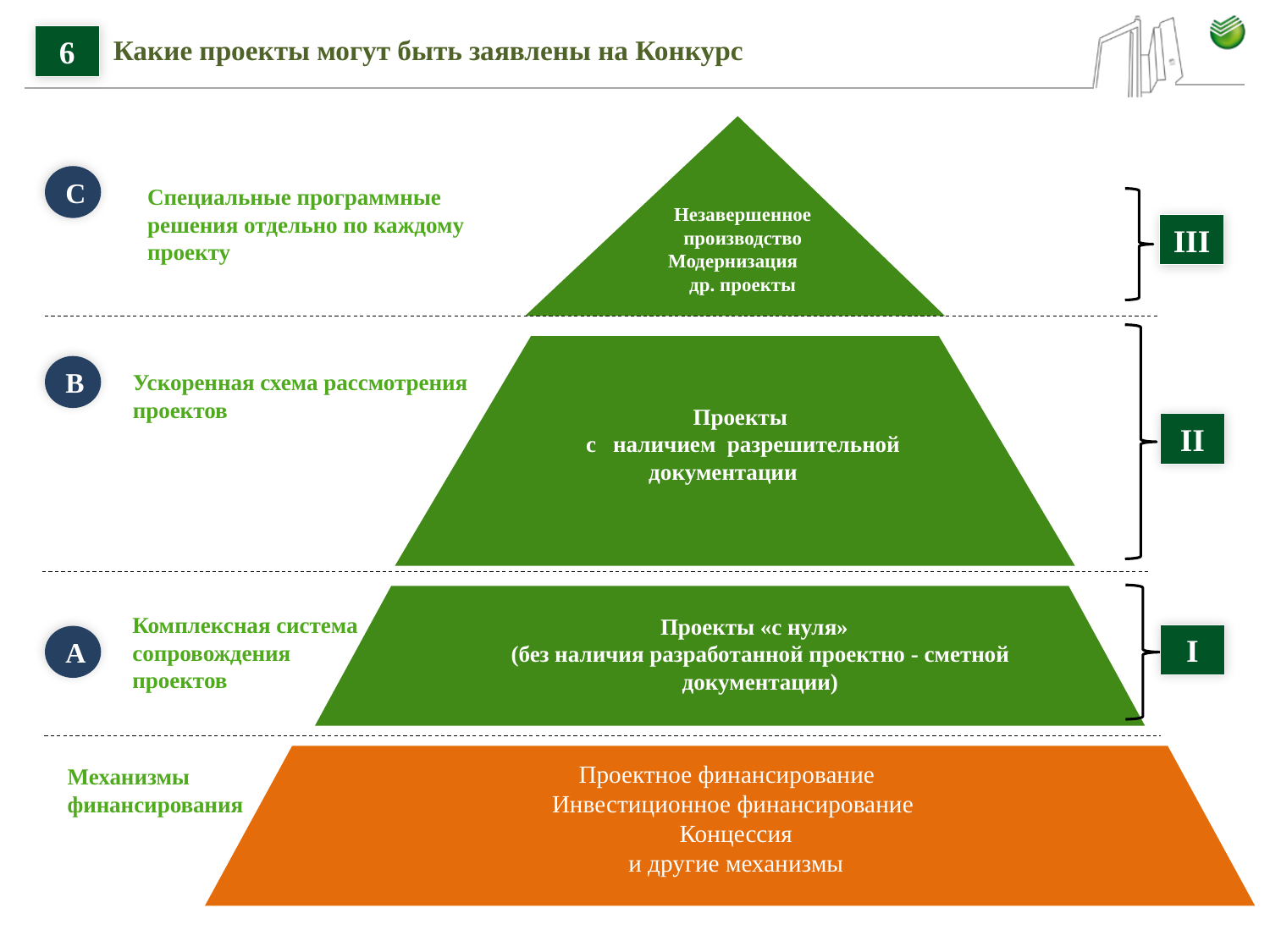

# Какие проекты могут быть заявлены на Конкурс
6

C
Специальные программные решения отдельно по каждому проекту

Незавершенное
производство
Модернизация     др. проекты
III

B
Ускоренная схема рассмотрения проектов
Проекты
 с   наличием  разрешительной документации

II

Комплексная система
сопровождения
проектов
Проекты «с нуля»
(без наличия разработанной проектно - сметной документации)
I
A
Проектное финансирование
  Инвестиционное финансирование
  Концессия
  и другие механизмы

Механизмы
финансирования